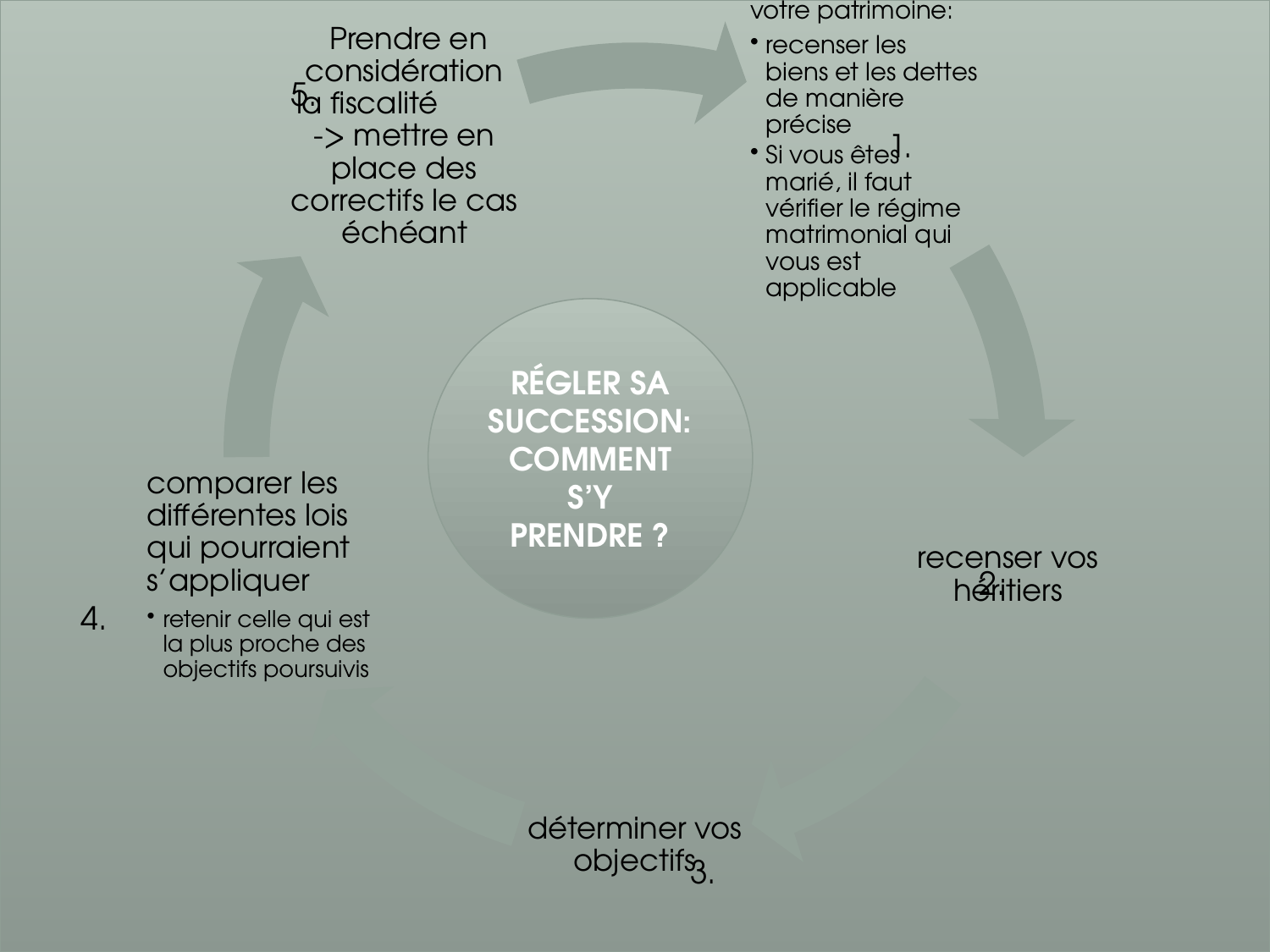

établir un bilan de votre patrimoine:
recenser les  biens et les dettes de manière précise
Si vous êtes marié, il faut vérifier le régime matrimonial qui vous est applicable
recenser vos héritiers
déterminer vos objectifs
comparer les différentes lois qui pourraient s’appliquer
retenir celle qui est la plus proche des objectifs poursuivis
 Prendre en considération la fiscalité          -> mettre en place des correctifs le cas échéant
5.
1.
RÉGLER SA SUCCESSION:
COMMENT S’Y PRENDRE ?
2.
4.
3.